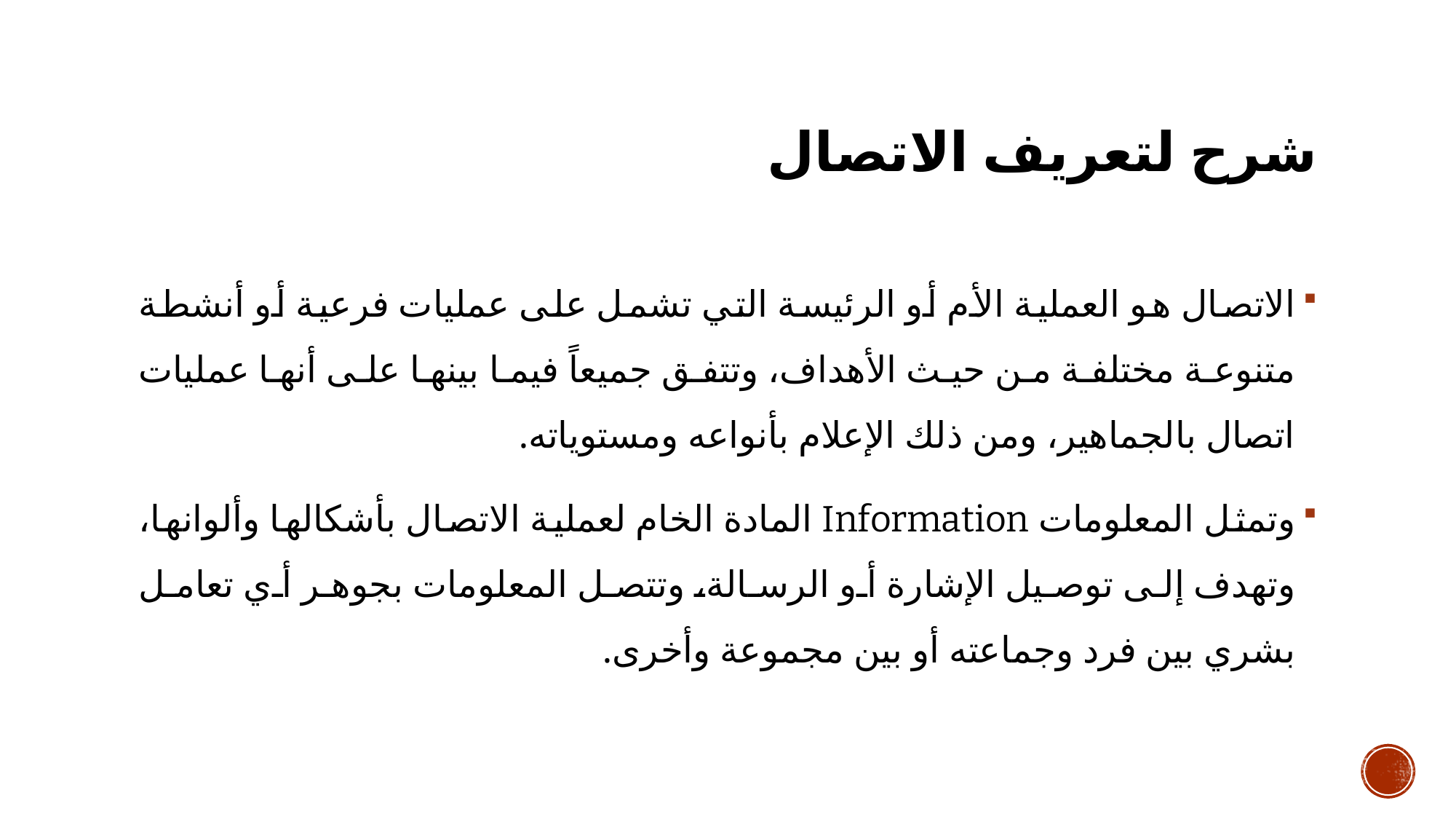

# شرح لتعريف الاتصال
الاتصال هو العملية الأم أو الرئيسة التي تشمل على عمليات فرعية أو أنشطة متنوعة مختلفة من حيث الأهداف، وتتفق جميعاً فيما بينها على أنها عمليات اتصال بالجماهير، ومن ذلك الإعلام بأنواعه ومستوياته.
وتمثل المعلومات Information المادة الخام لعملية الاتصال بأشكالها وألوانها، وتهدف إلى توصيل الإشارة أو الرسالة، وتتصل المعلومات بجوهر أي تعامل بشري بين فرد وجماعته أو بين مجموعة وأخرى.